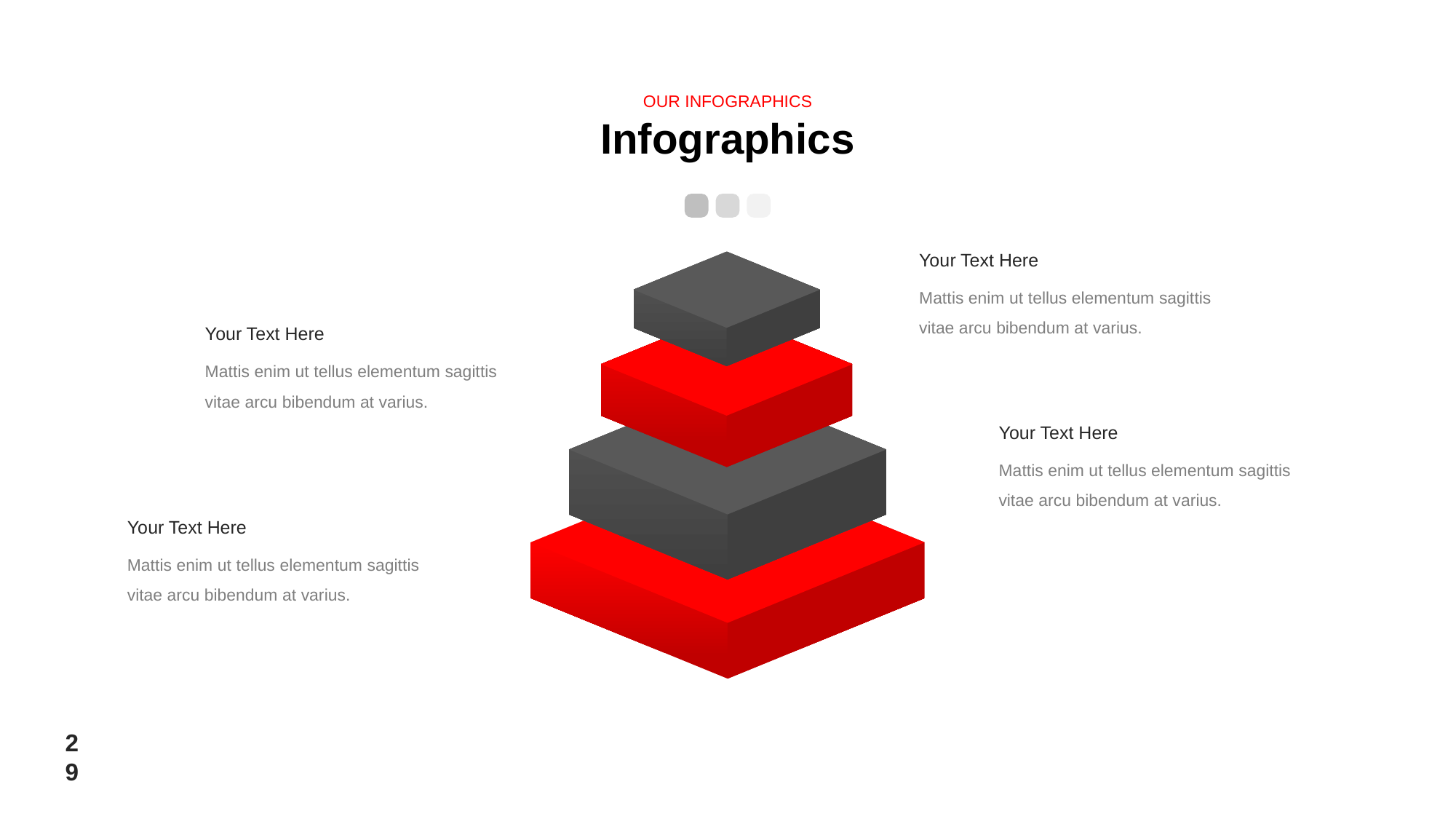

OUR INFOGRAPHICS
Infographics

Your Text Here

Mattis enim ut tellus elementum sagittis vitae arcu bibendum at varius.
Your Text Here
Mattis enim ut tellus elementum sagittis vitae arcu bibendum at varius.
Your Text Here
Mattis enim ut tellus elementum sagittis vitae arcu bibendum at varius.
Your Text Here
Mattis enim ut tellus elementum sagittis vitae arcu bibendum at varius.
29